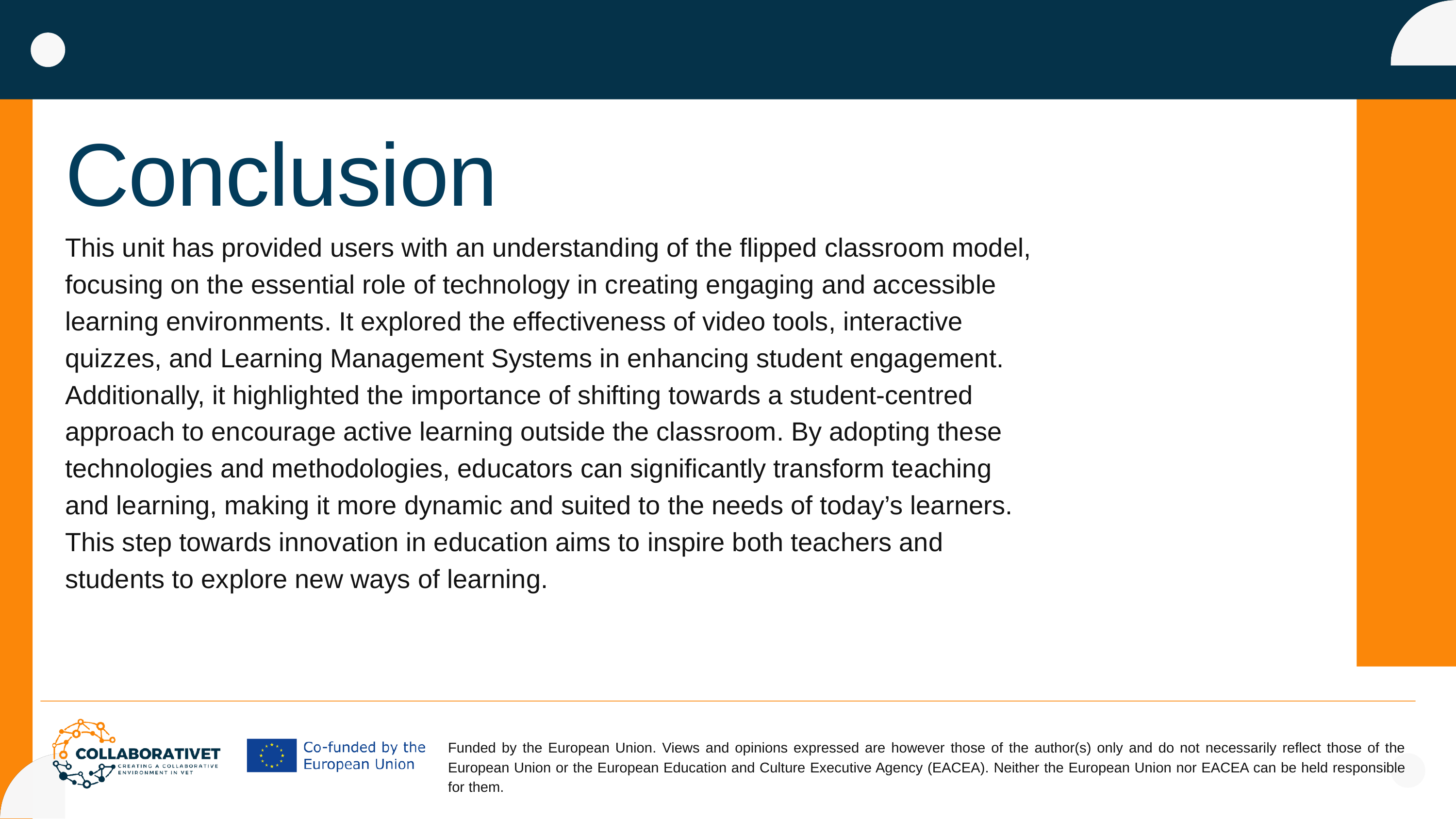

Conclusion
This unit has provided users with an understanding of the flipped classroom model, focusing on the essential role of technology in creating engaging and accessible learning environments. It explored the effectiveness of video tools, interactive quizzes, and Learning Management Systems in enhancing student engagement. Additionally, it highlighted the importance of shifting towards a student-centred approach to encourage active learning outside the classroom. By adopting these technologies and methodologies, educators can significantly transform teaching and learning, making it more dynamic and suited to the needs of today’s learners. This step towards innovation in education aims to inspire both teachers and students to explore new ways of learning.

Funded by the European Union. Views and opinions expressed are however those of the author(s) only and do not necessarily reflect those of the European Union or the European Education and Culture Executive Agency (EACEA). Neither the European Union nor EACEA can be held responsible for them.